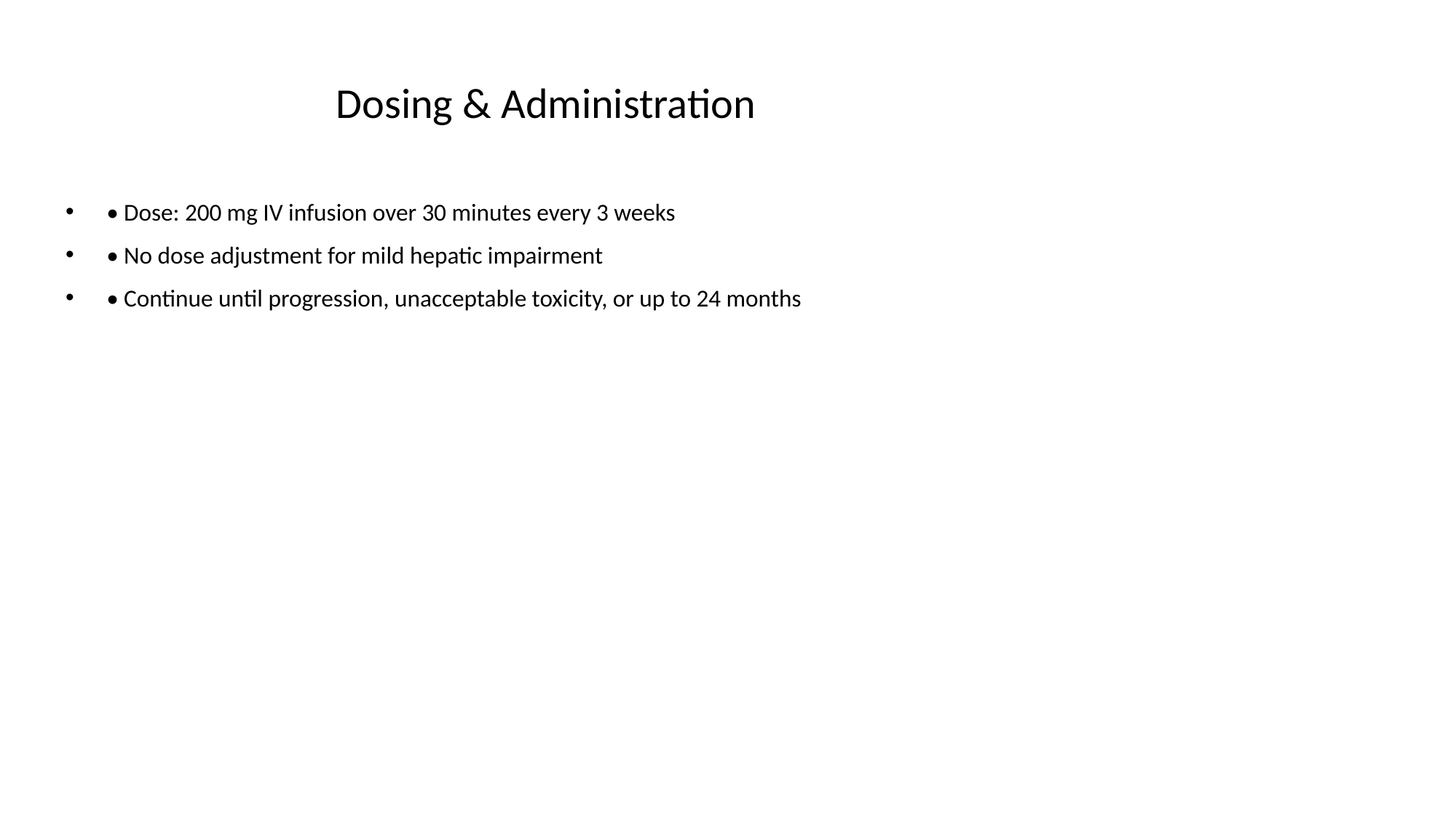

# Dosing & Administration
• Dose: 200 mg IV infusion over 30 minutes every 3 weeks
• No dose adjustment for mild hepatic impairment
• Continue until progression, unacceptable toxicity, or up to 24 months